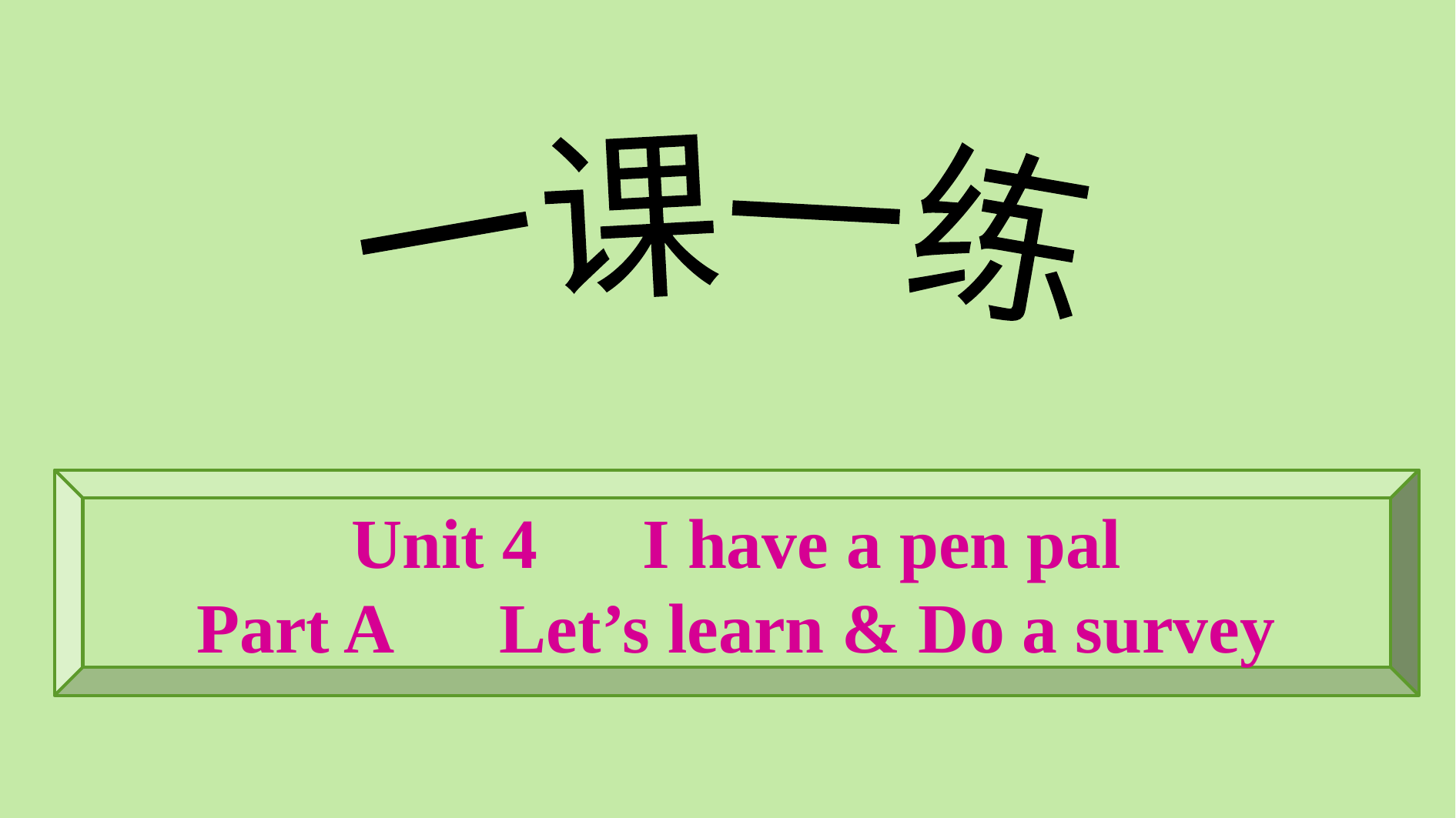

Unit 4　I have a pen pal
Part A　Let’s learn & Do a survey